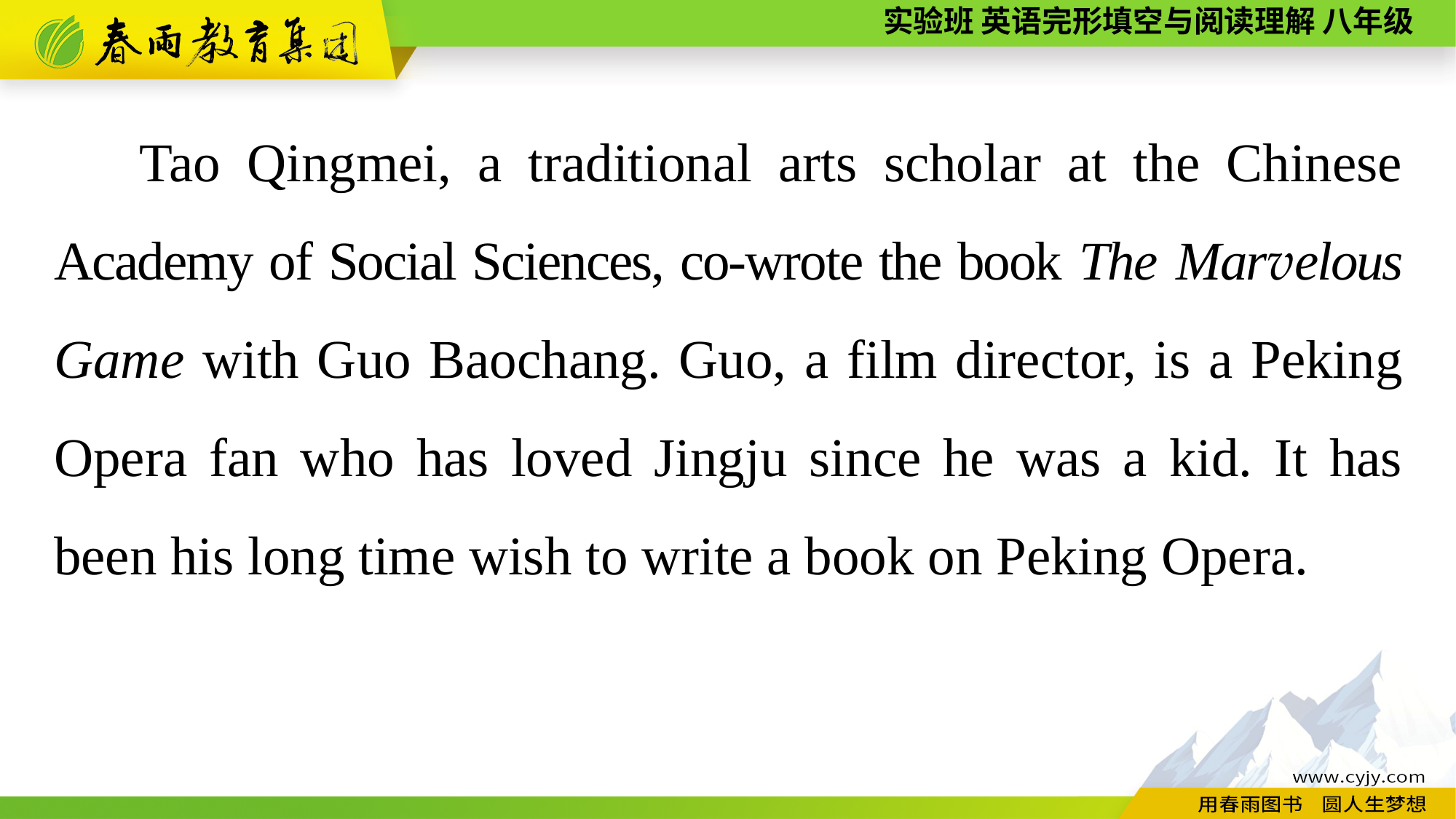

Tao Qingmei, a traditional arts scholar at the Chinese Academy of Social Sciences, co-wrote the book The Marvelous Game with Guo Baochang. Guo, a film director, is a Peking Opera fan who has loved Jingju since he was a kid. It has been his long time wish to write a book on Peking Opera.